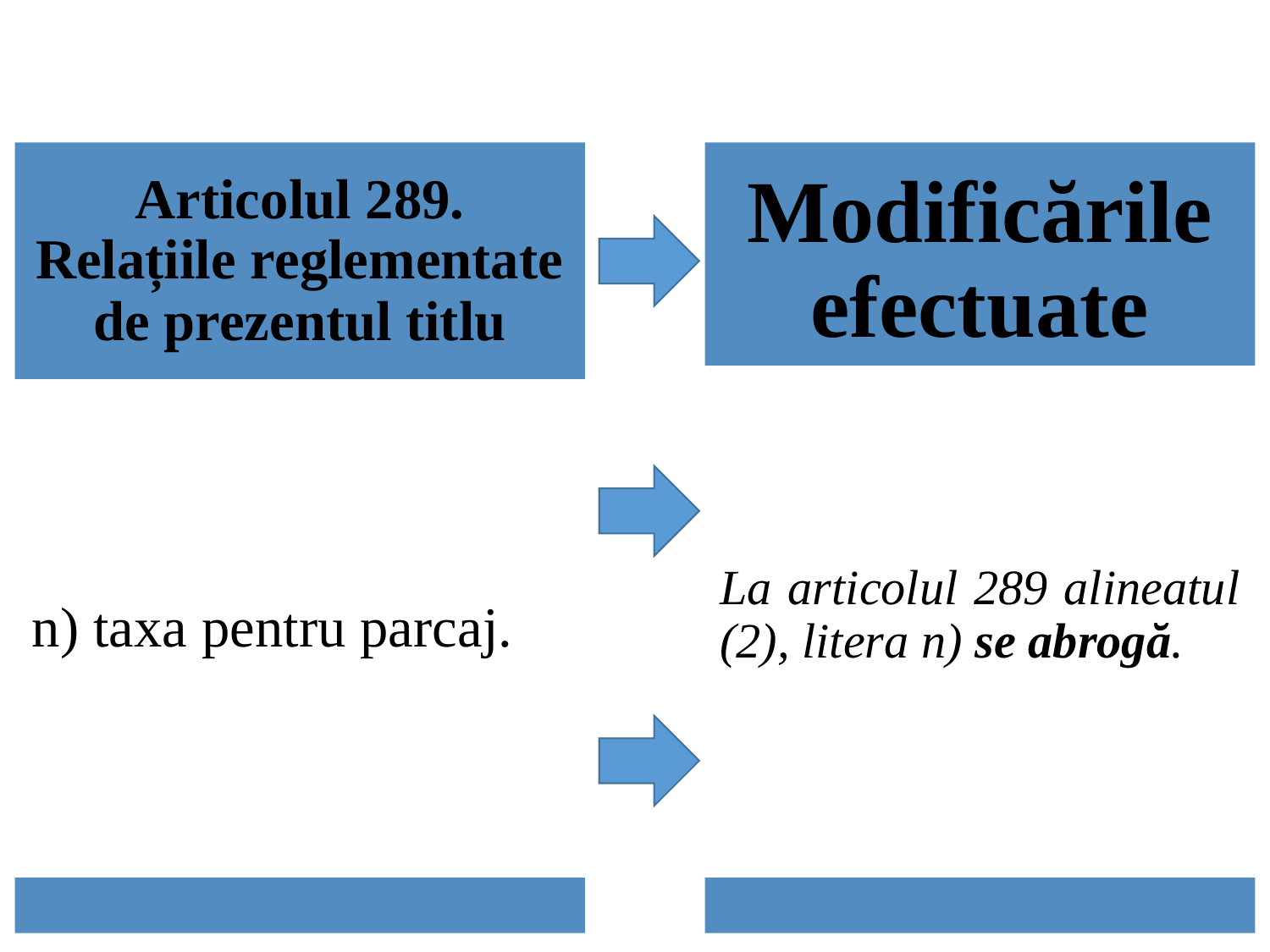

Articolul 289. Relațiile reglementate de prezentul titlu
n) taxa pentru parcaj.
Modificările efectuate
La articolul 289 alineatul (2), litera n) se abrogă.

12